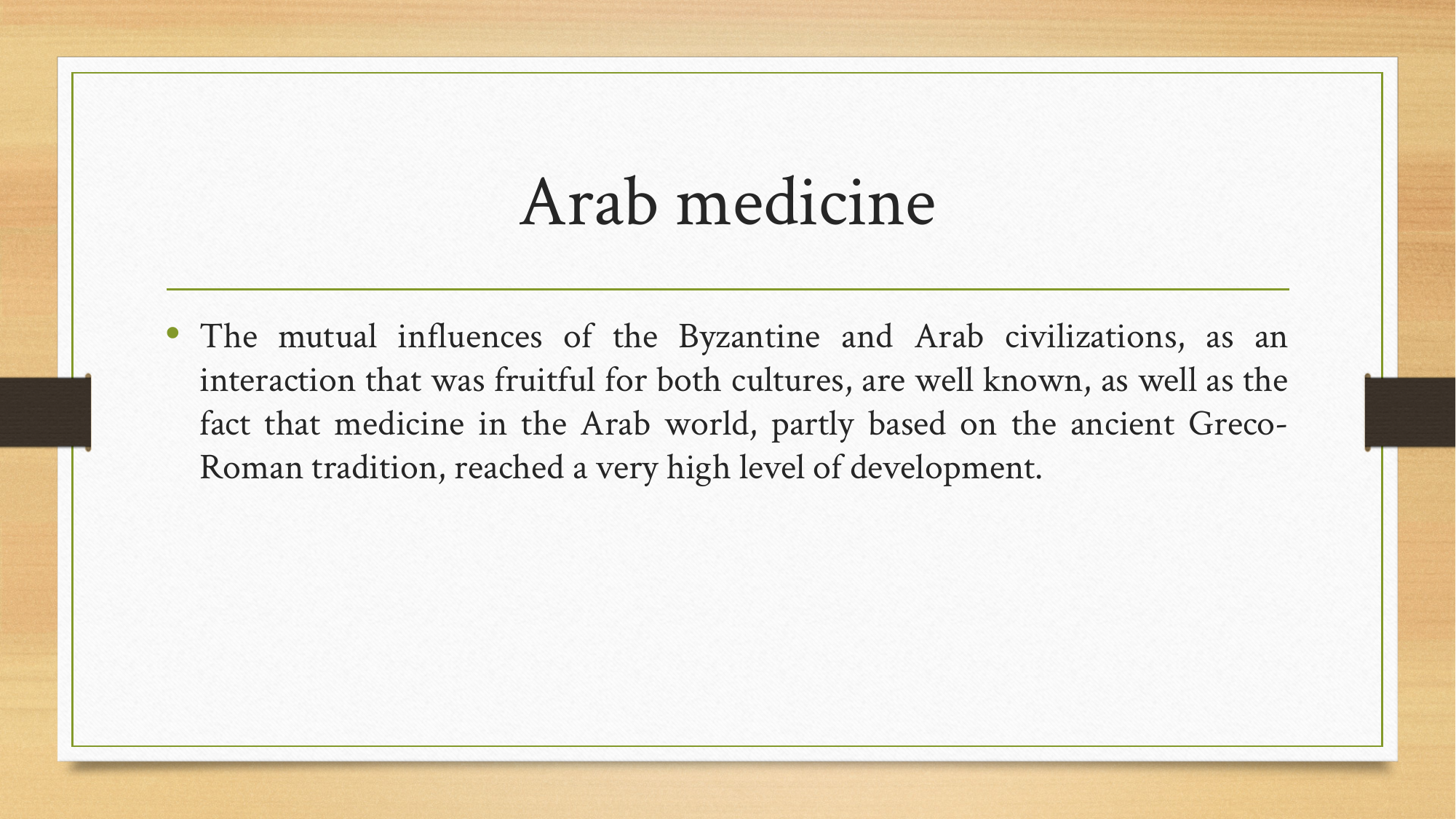

# Arab medicine
The mutual influences of the Byzantine and Arab civilizations, as an interaction that was fruitful for both cultures, are well known, as well as the fact that medicine in the Arab world, partly based on the ancient Greco-Roman tradition, reached a very high level of development.